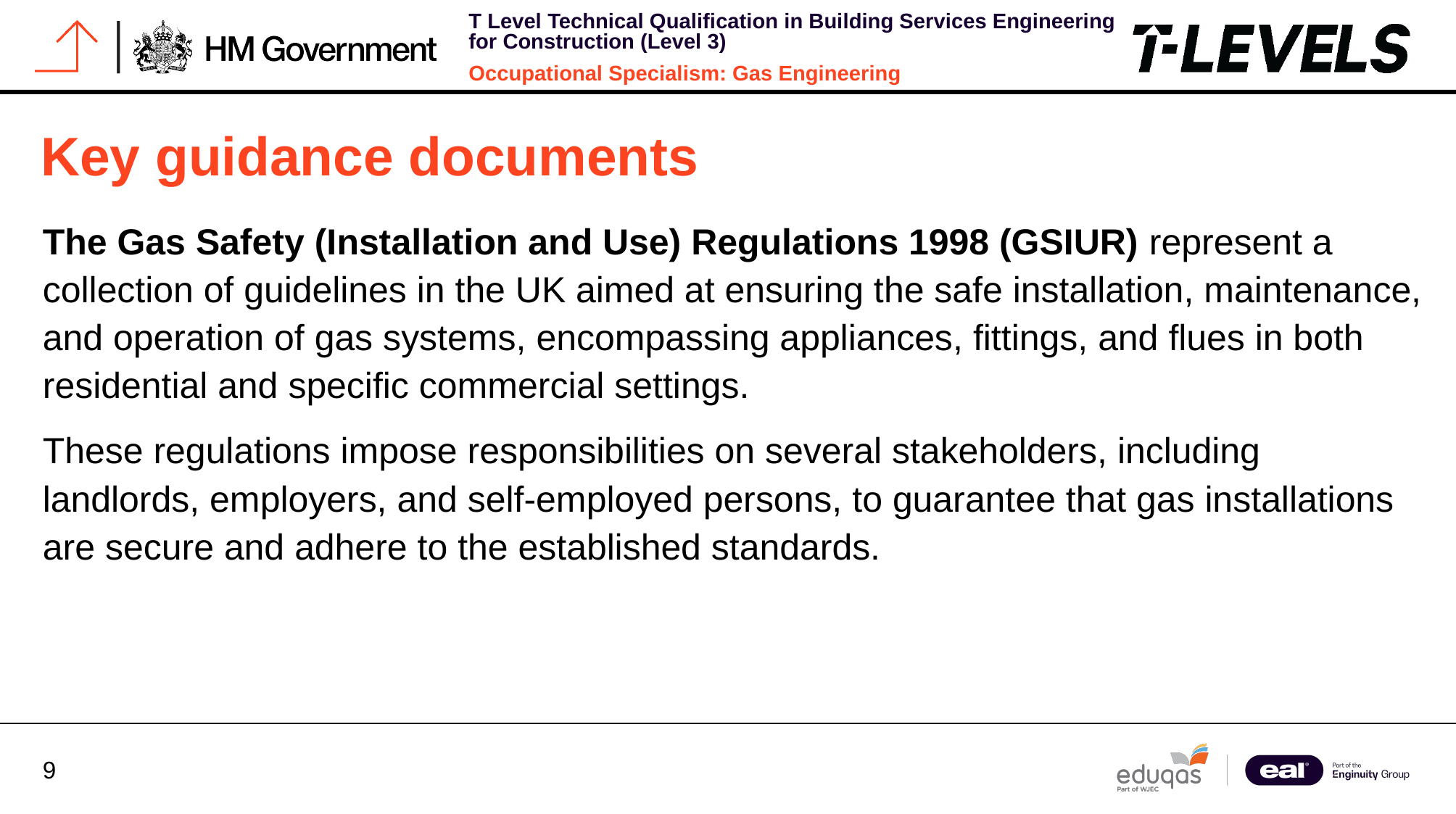

# Key guidance documents
The Gas Safety (Installation and Use) Regulations 1998 (GSIUR) represent a collection of guidelines in the UK aimed at ensuring the safe installation, maintenance, and operation of gas systems, encompassing appliances, fittings, and flues in both residential and specific commercial settings.
These regulations impose responsibilities on several stakeholders, including landlords, employers, and self-employed persons, to guarantee that gas installations are secure and adhere to the established standards.